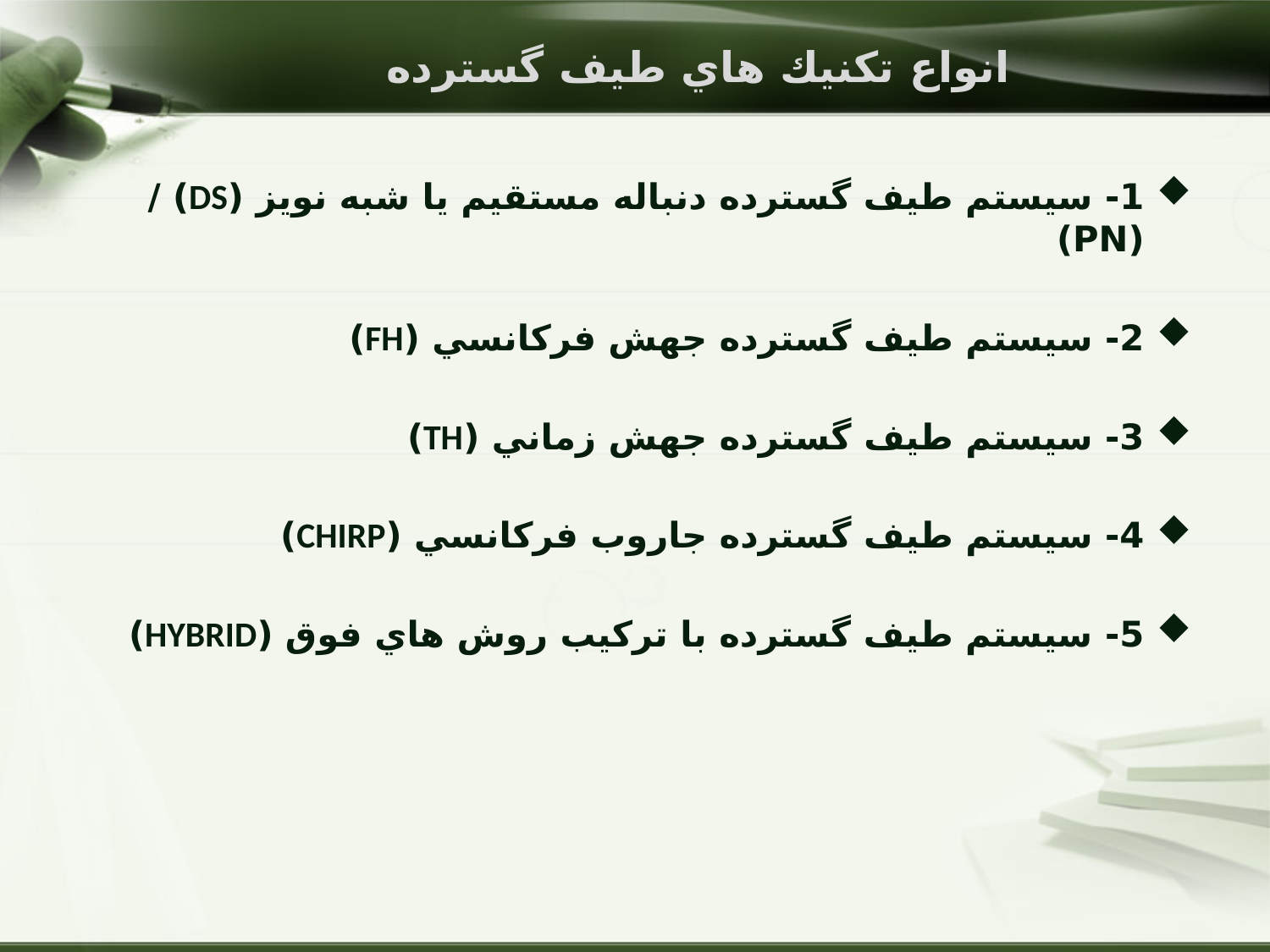

# انواع تكنيك هاي طيف گسترده
1- سيستم طيف گسترده دنباله مستقيم يا شبه نويز (DS) / (PN)

2- سيستم طيف گسترده جهش فرکانسي (FH)

3- سيستم طيف گسترده جهش زماني (TH)

4- سيستم طيف گسترده جاروب فرکانسي (CHIRP)

5- سيستم طيف گسترده با ترکيب روش هاي فوق (HYBRID)